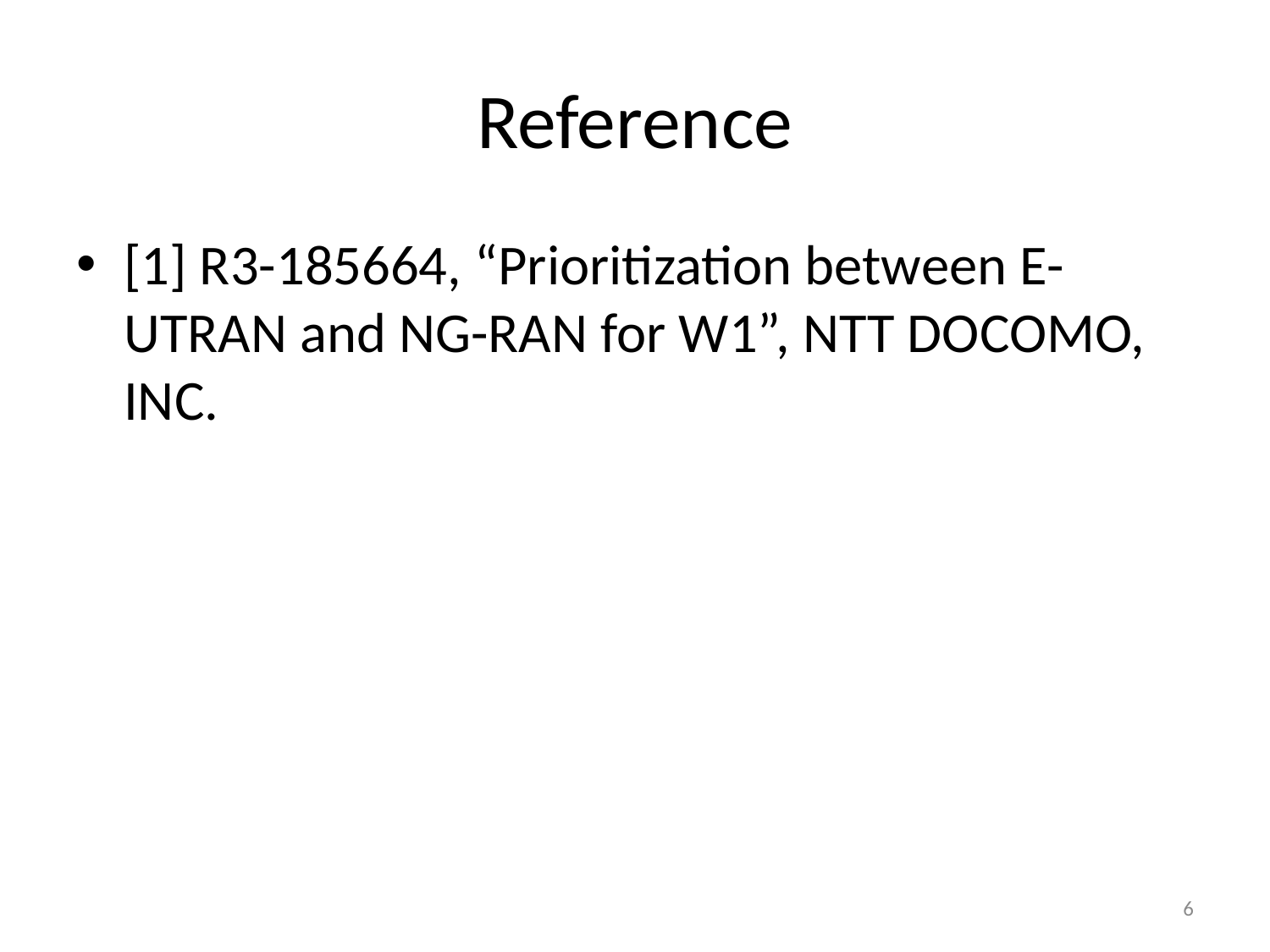

# Reference
[1] R3-185664, “Prioritization between E-UTRAN and NG-RAN for W1”, NTT DOCOMO, INC.
6